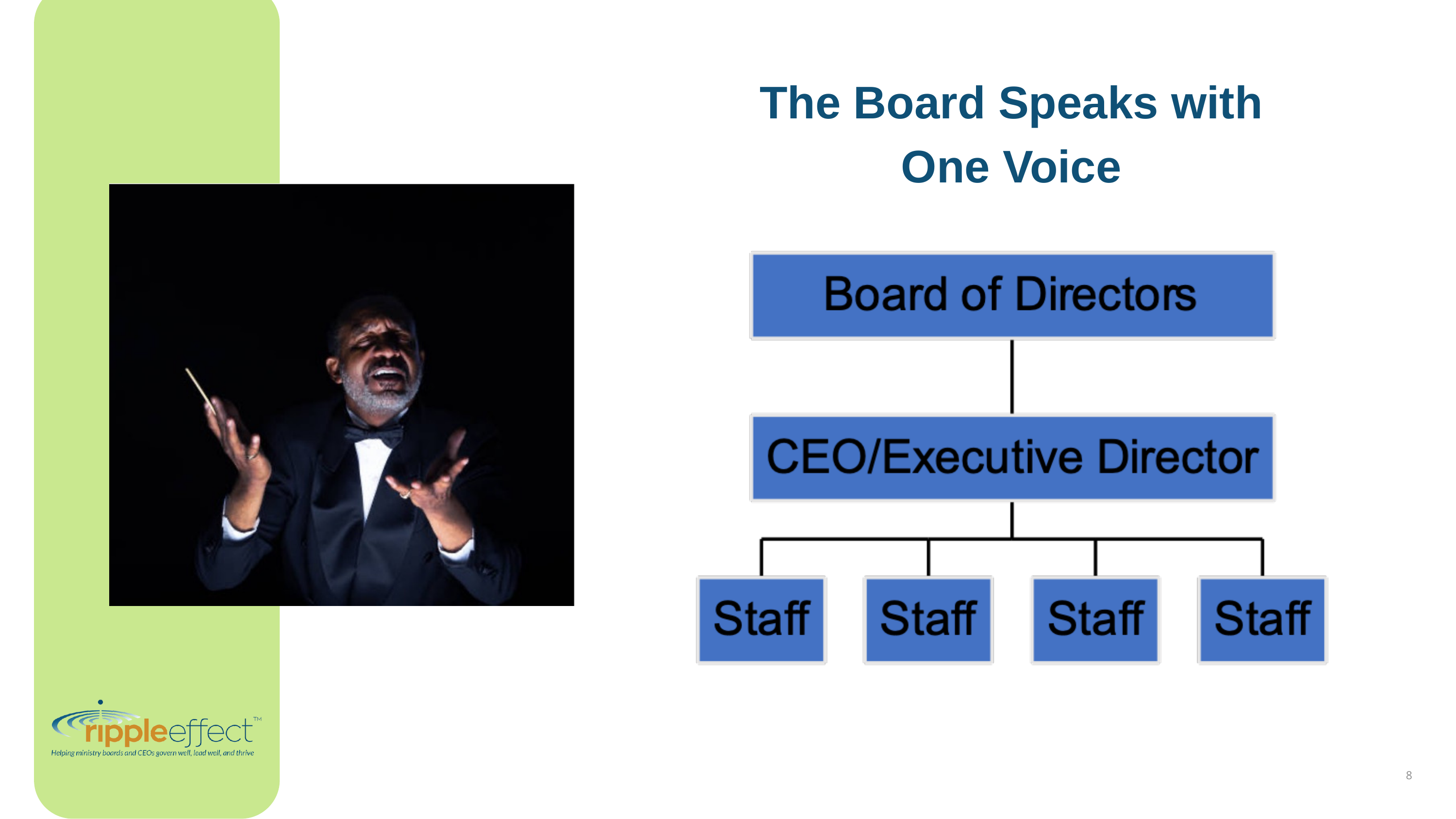

The Board Speaks with One Voice

8